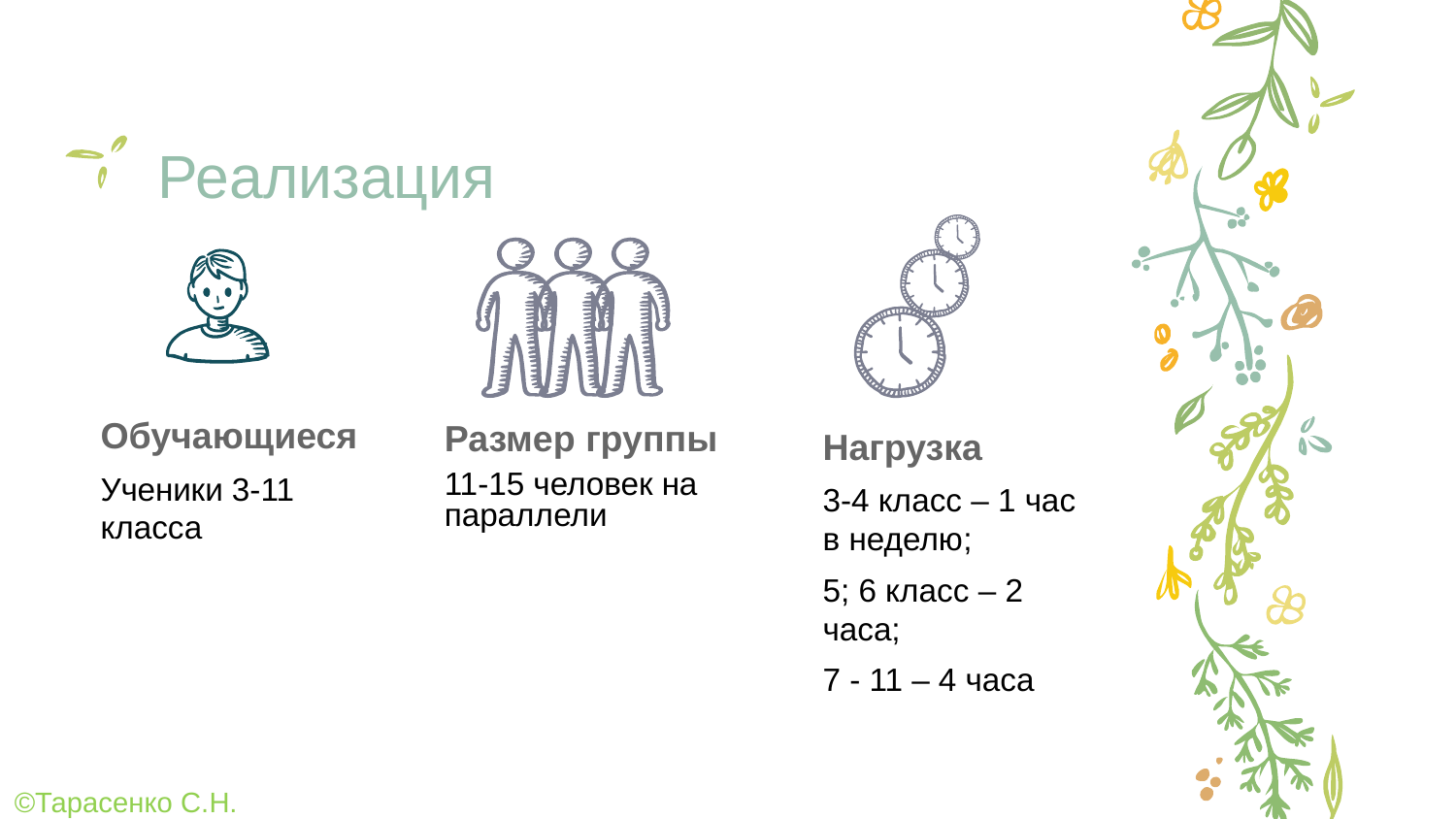

# Реализация

Обучающиеся
Ученики 3-11 класса
Размер группы
11-15 человек на параллели
Нагрузка
3-4 класс – 1 час в неделю;
5; 6 класс – 2 часа;
7 - 11 – 4 часа